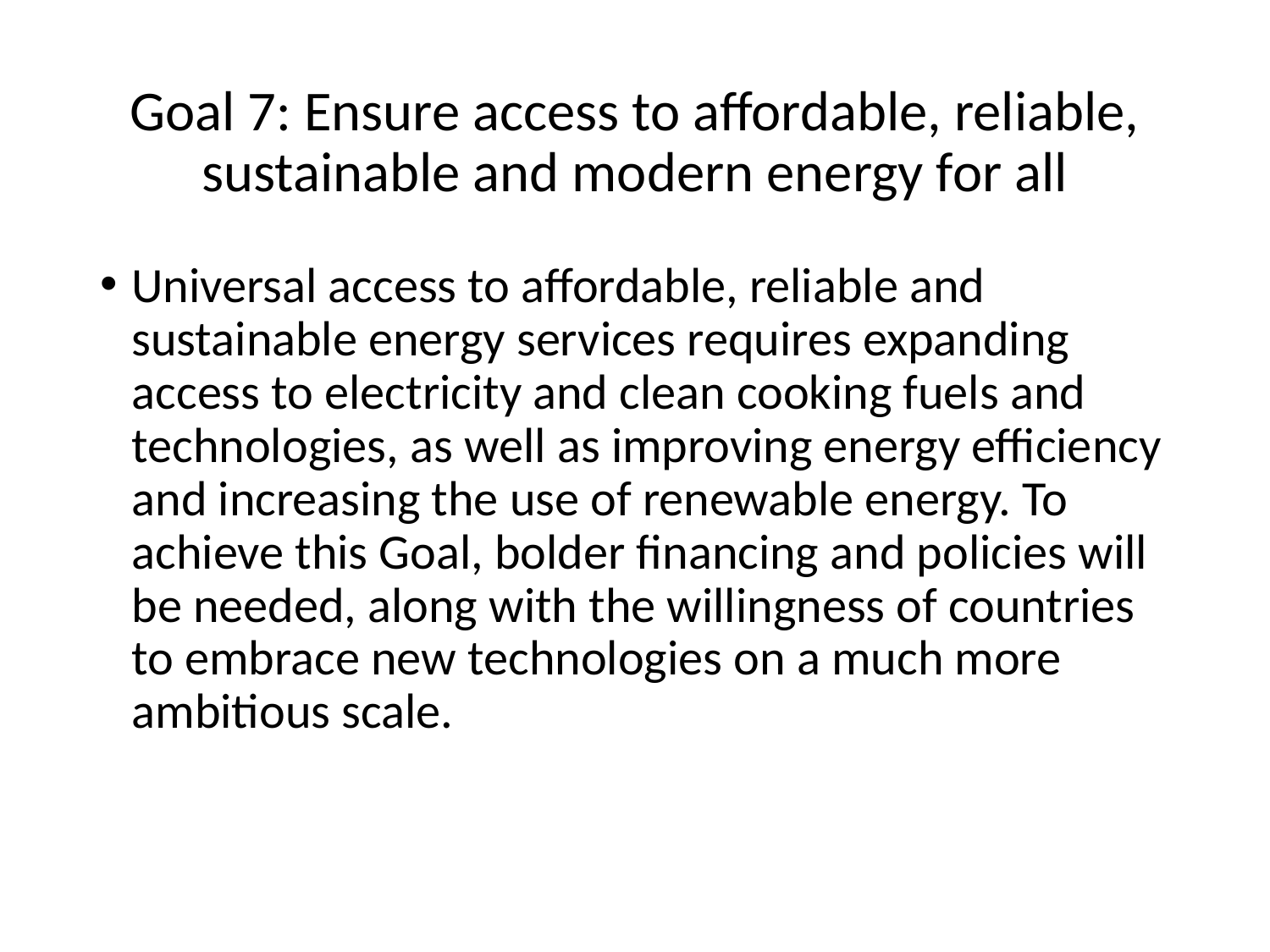

# Goal 7: Ensure access to affordable, reliable, sustainable and modern energy for all
Universal access to affordable, reliable and sustainable energy services requires expanding access to electricity and clean cooking fuels and technologies, as well as improving energy efficiency and increasing the use of renewable energy. To achieve this Goal, bolder financing and policies will be needed, along with the willingness of countries to embrace new technologies on a much more ambitious scale.